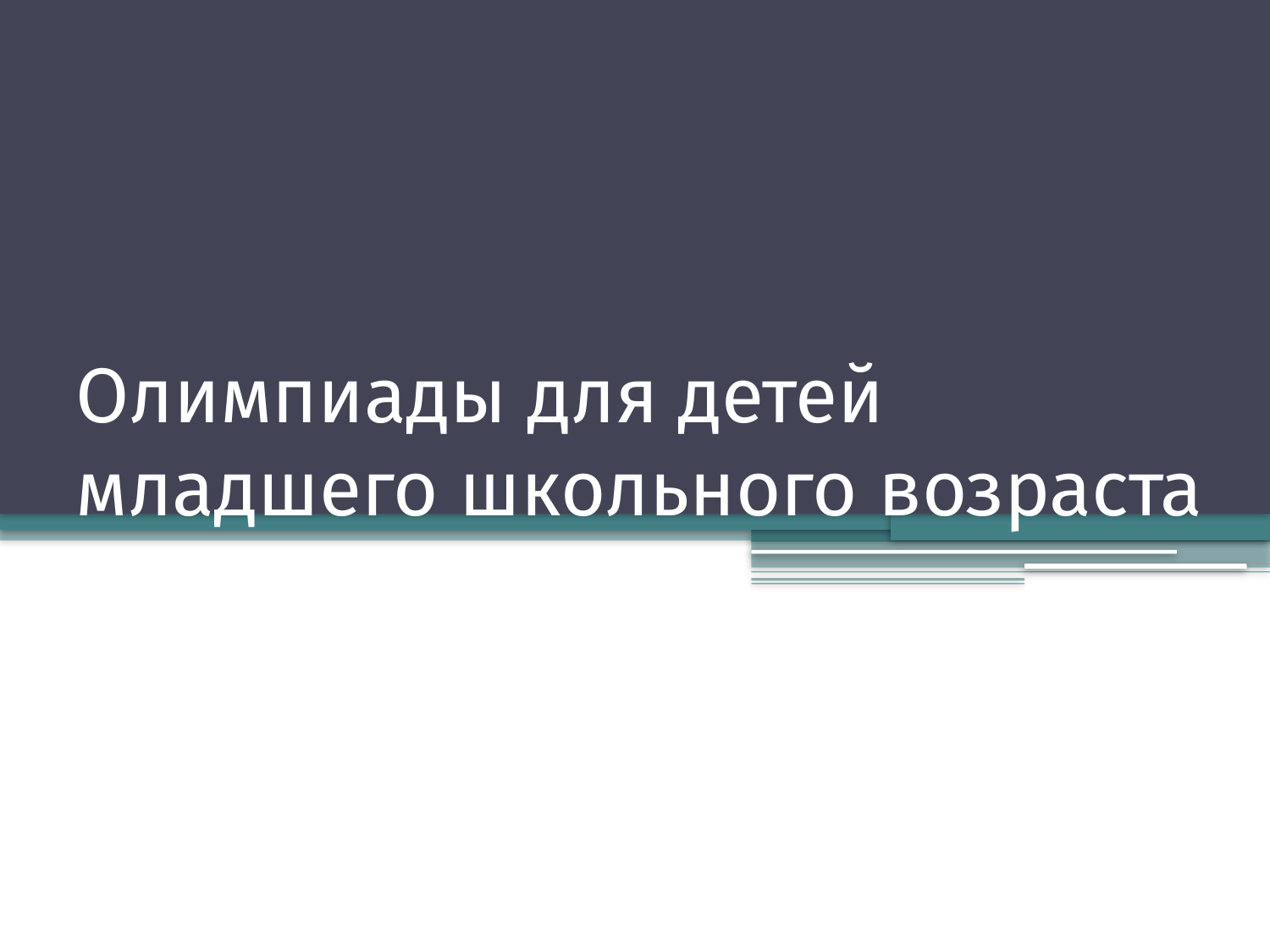

# Олимпиады для детей младшего школьного возраста